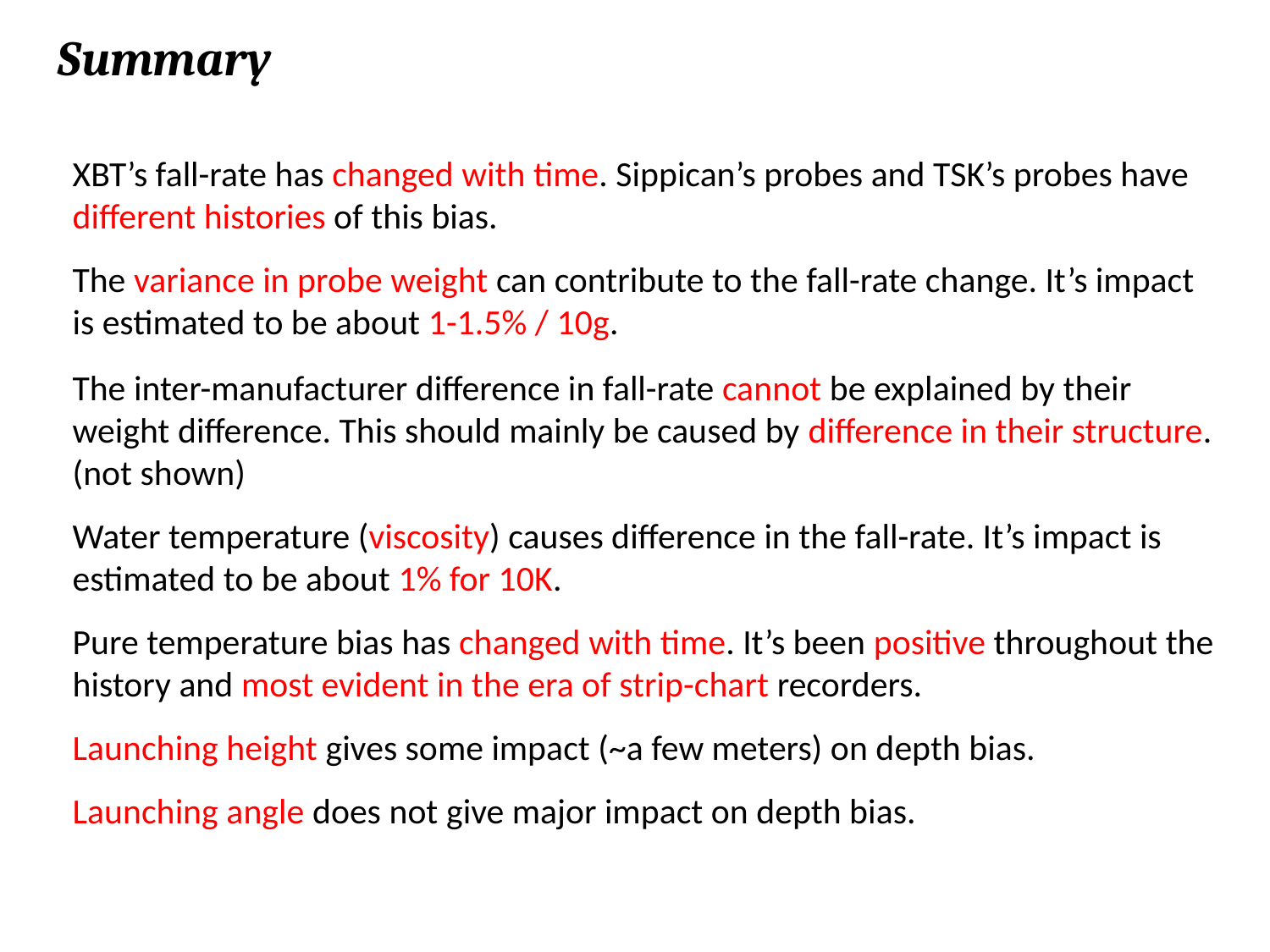

Summary
XBT’s fall-rate has changed with time. Sippican’s probes and TSK’s probes have different histories of this bias.

The variance in probe weight can contribute to the fall-rate change. It’s impact is estimated to be about 1-1.5% / 10g.

The inter-manufacturer difference in fall-rate cannot be explained by their weight difference. This should mainly be caused by difference in their structure. (not shown)

Water temperature (viscosity) causes difference in the fall-rate. It’s impact is estimated to be about 1% for 10K.

Pure temperature bias has changed with time. It’s been positive throughout the history and most evident in the era of strip-chart recorders.

Launching height gives some impact (~a few meters) on depth bias.

Launching angle does not give major impact on depth bias.